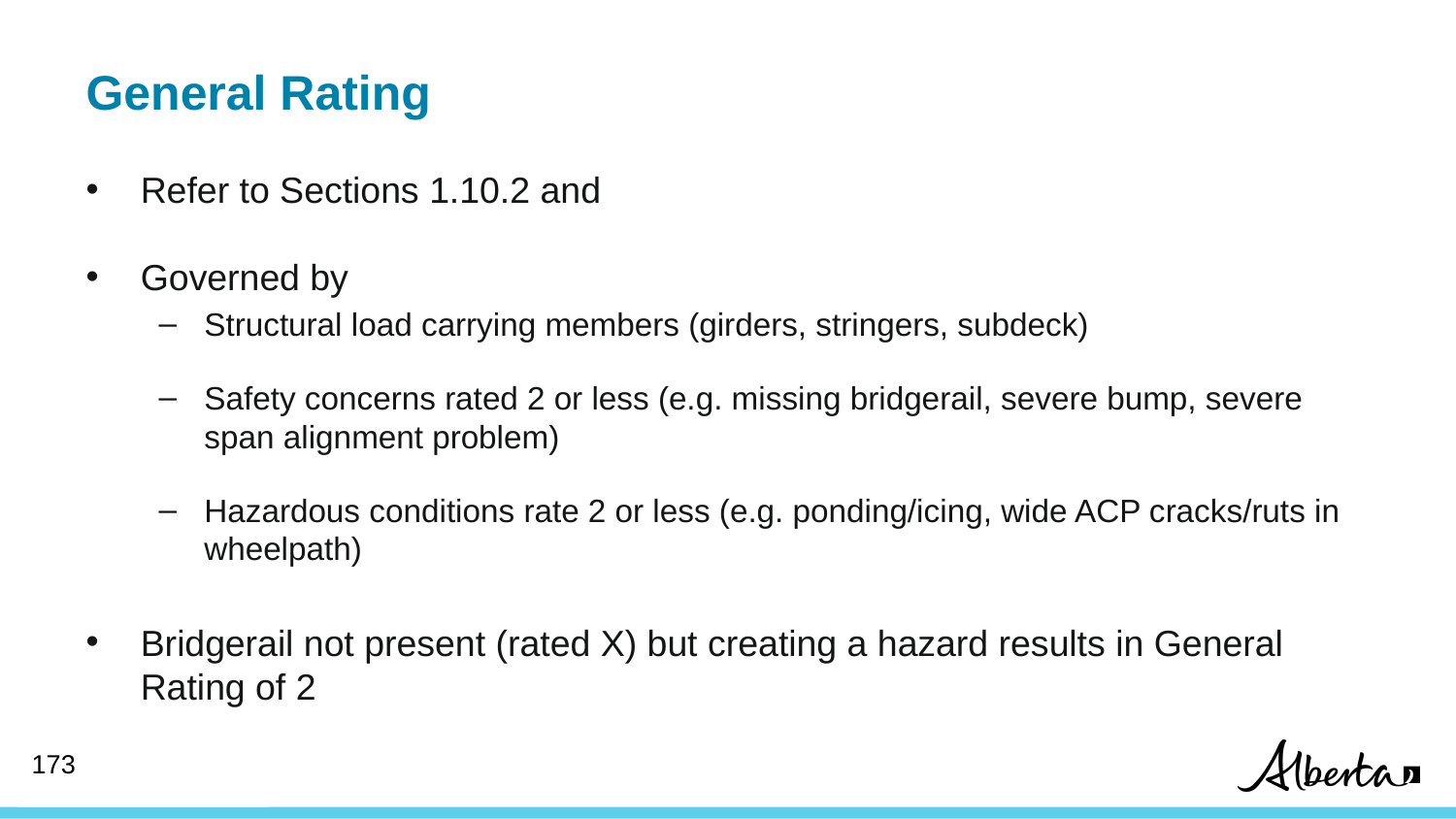

General Rating
Refer to Sections 1.10.2 and

Governed by
Structural load carrying members (girders, stringers, subdeck)

Safety concerns rated 2 or less (e.g. missing bridgerail, severe bump, severe span alignment problem)

Hazardous conditions rate 2 or less (e.g. ponding/icing, wide ACP cracks/ruts in wheelpath)

Bridgerail not present (rated X) but creating a hazard results in General Rating of 2
173